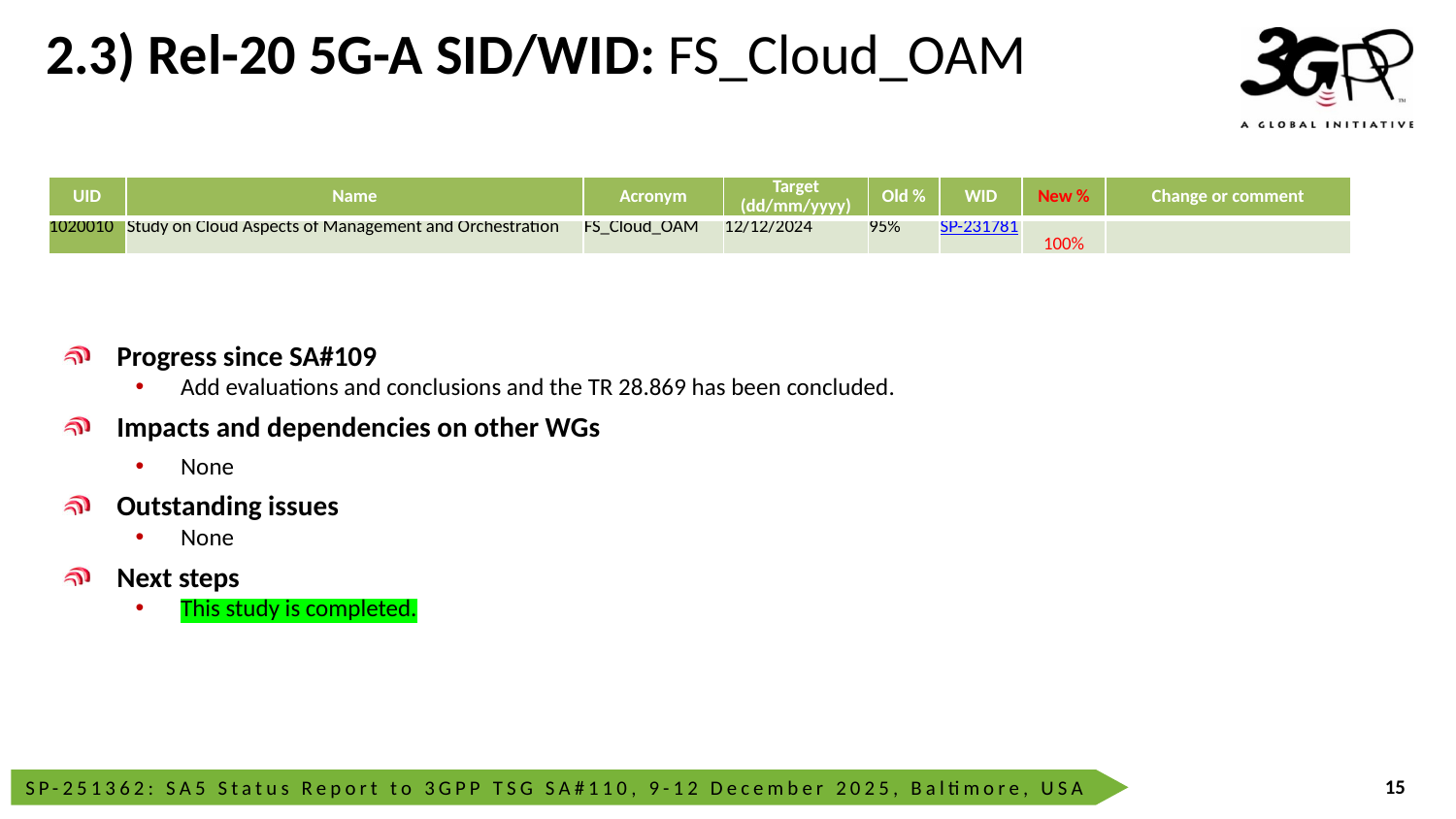

# 2.3) Rel-20 5G-A SID/WID: FS_Cloud_OAM

| UID | Name | Acronym | Target (dd/mm/yyyy) | Old % | WID | New % | Change or comment |
| --- | --- | --- | --- | --- | --- | --- | --- |
| 1020010 | Study on Cloud Aspects of Management and Orchestration | FS\_Cloud\_OAM | 12/12/2024 | 95% | SP-231781 | 100% |  |
Progress since SA#109
Add evaluations and conclusions and the TR 28.869 has been concluded.
Impacts and dependencies on other WGs
None
Outstanding issues
None
Next steps
This study is completed.